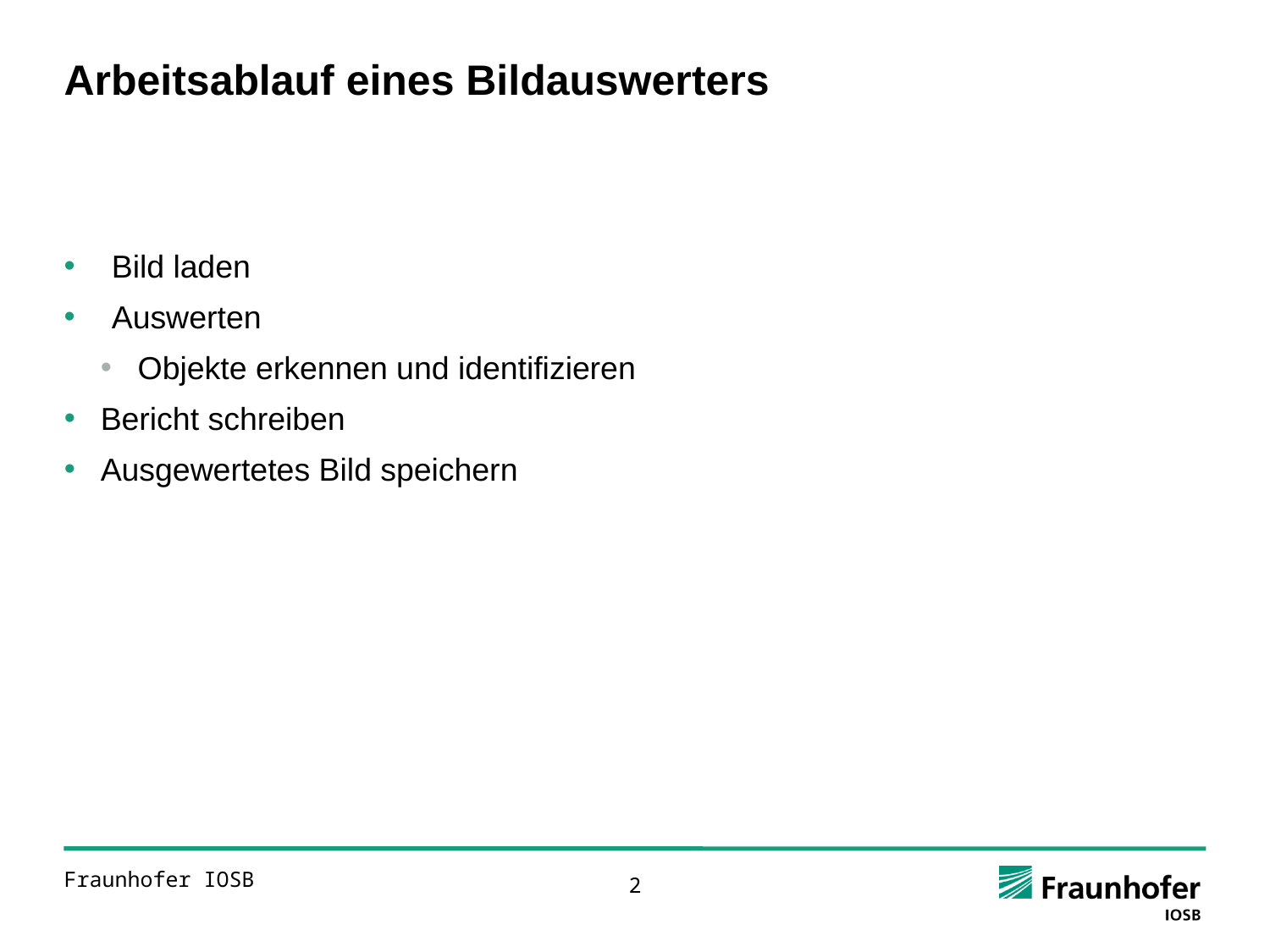

# Arbeitsablauf eines Bildauswerters
Bild laden
Auswerten
Objekte erkennen und identifizieren
Bericht schreiben
Ausgewertetes Bild speichern